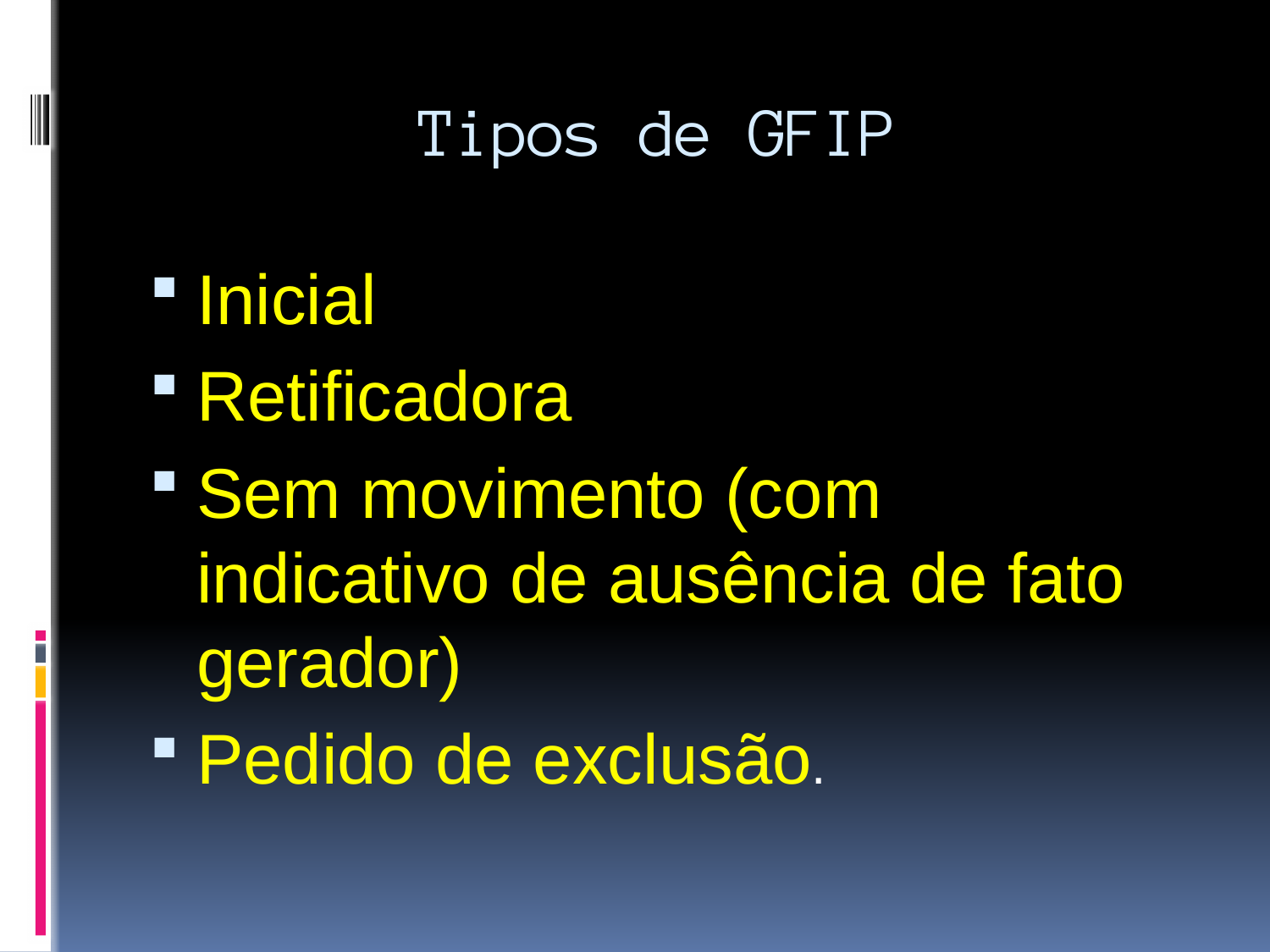

# Tipos de GFIP
Inicial
Retificadora
Sem movimento (com indicativo de ausência de fato gerador)
Pedido de exclusão.